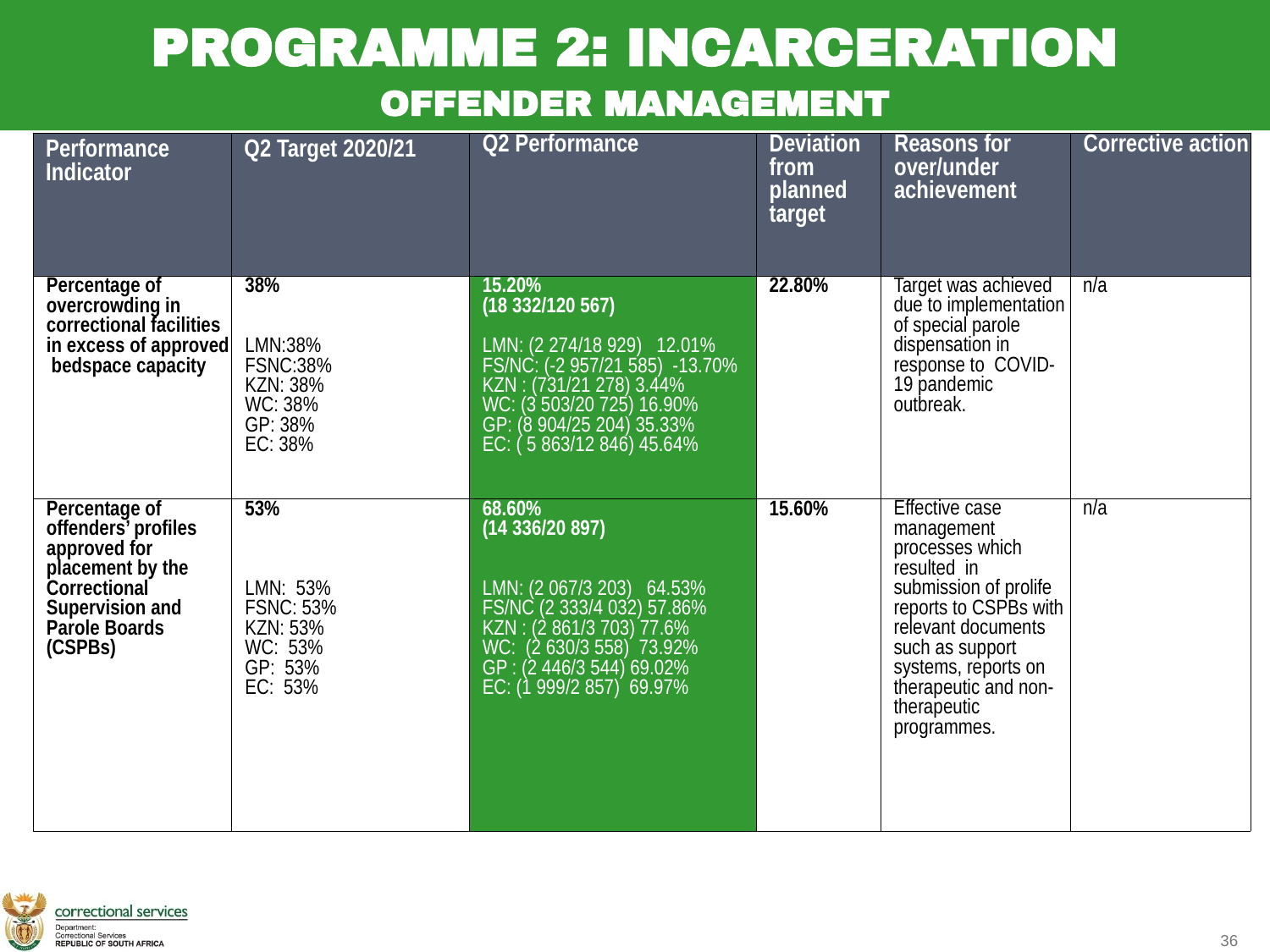

PROGRAMME 2: INCARCERATION
OFFENDER MANAGEMENT
| Performance Indicator | Q2 Target 2020/21 | Q2 Performance | Deviation from planned target | Reasons for over/under achievement | Corrective action |
| --- | --- | --- | --- | --- | --- |
| Percentage of overcrowding in correctional facilities in excess of approved bedspace capacity | 38% LMN:38% FSNC:38% KZN: 38% WC: 38% GP: 38% EC: 38% | 15.20% (18 332/120 567) LMN: (2 274/18 929) 12.01% FS/NC: (-2 957/21 585) -13.70% KZN : (731/21 278) 3.44% WC: (3 503/20 725) 16.90% GP: (8 904/25 204) 35.33% EC: ( 5 863/12 846) 45.64% | 22.80% | Target was achieved due to implementation of special parole dispensation in response to COVID-19 pandemic outbreak. | n/a |
| Percentage of offenders’ profiles approved for placement by the Correctional Supervision and Parole Boards (CSPBs) | 53% LMN: 53% FSNC: 53% KZN: 53% WC: 53% GP: 53% EC: 53% | 68.60% (14 336/20 897) LMN: (2 067/3 203) 64.53% FS/NC (2 333/4 032) 57.86% KZN : (2 861/3 703) 77.6% WC: (2 630/3 558) 73.92% GP : (2 446/3 544) 69.02% EC: (1 999/2 857) 69.97% | 15.60% | Effective case management processes which resulted in submission of prolife reports to CSPBs with relevant documents such as support systems, reports on therapeutic and non-therapeutic programmes. | n/a |